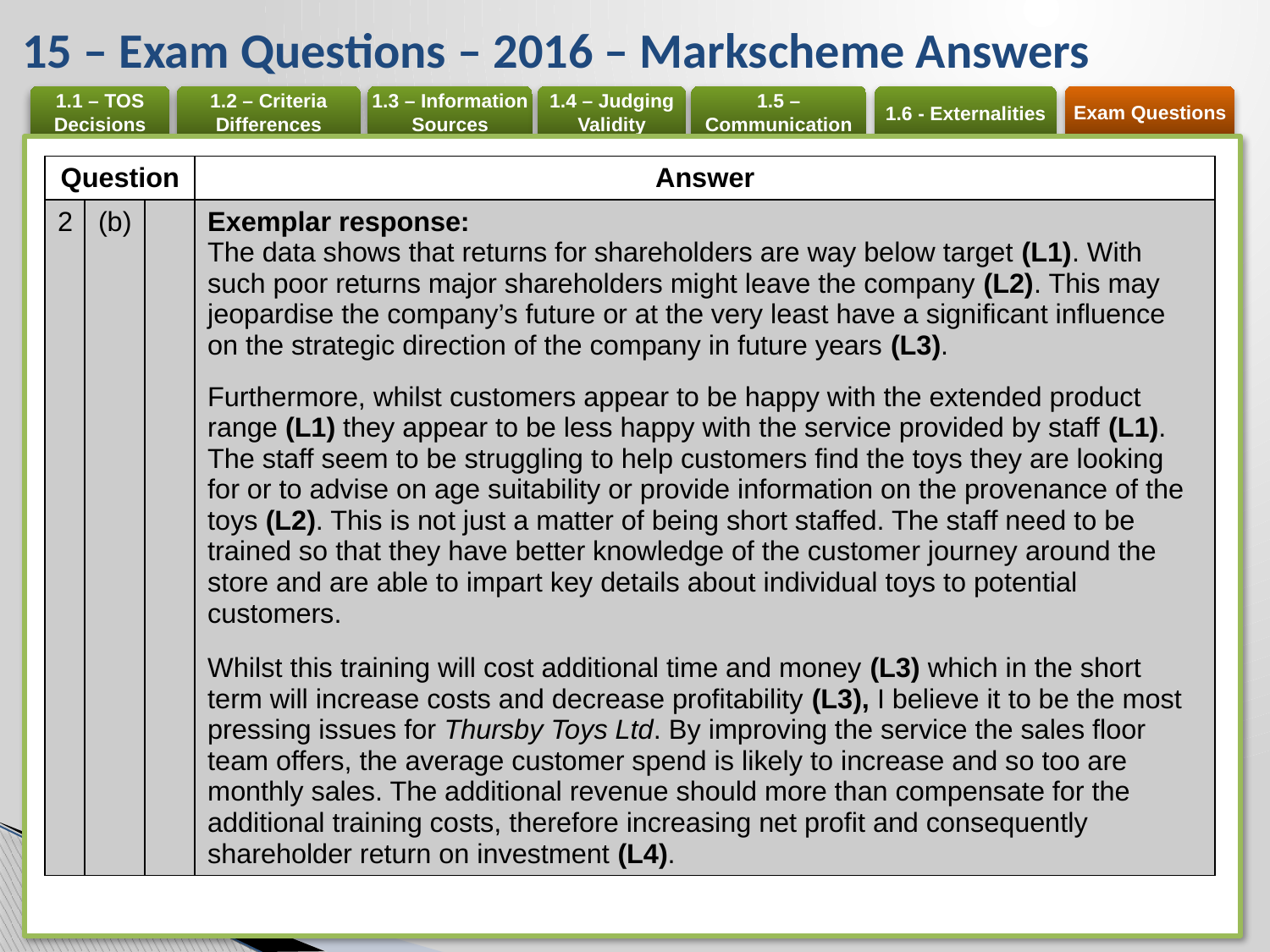

# 15 – Exam Questions – 2016 – Markscheme Answers
| Question |  |  | Answer |
| --- | --- | --- | --- |
| 2 | (b) |  | Exemplar response: The data shows that returns for shareholders are way below target (L1). With such poor returns major shareholders might leave the company (L2). This may jeopardise the company’s future or at the very least have a significant influence on the strategic direction of the company in future years (L3). Furthermore, whilst customers appear to be happy with the extended product range (L1) they appear to be less happy with the service provided by staff (L1). The staff seem to be struggling to help customers find the toys they are looking for or to advise on age suitability or provide information on the provenance of the toys (L2). This is not just a matter of being short staffed. The staff need to be trained so that they have better knowledge of the customer journey around the store and are able to impart key details about individual toys to potential customers. Whilst this training will cost additional time and money (L3) which in the short term will increase costs and decrease profitability (L3), I believe it to be the most pressing issues for Thursby Toys Ltd. By improving the service the sales floor team offers, the average customer spend is likely to increase and so too are monthly sales. The additional revenue should more than compensate for the additional training costs, therefore increasing net profit and consequently shareholder return on investment (L4). |